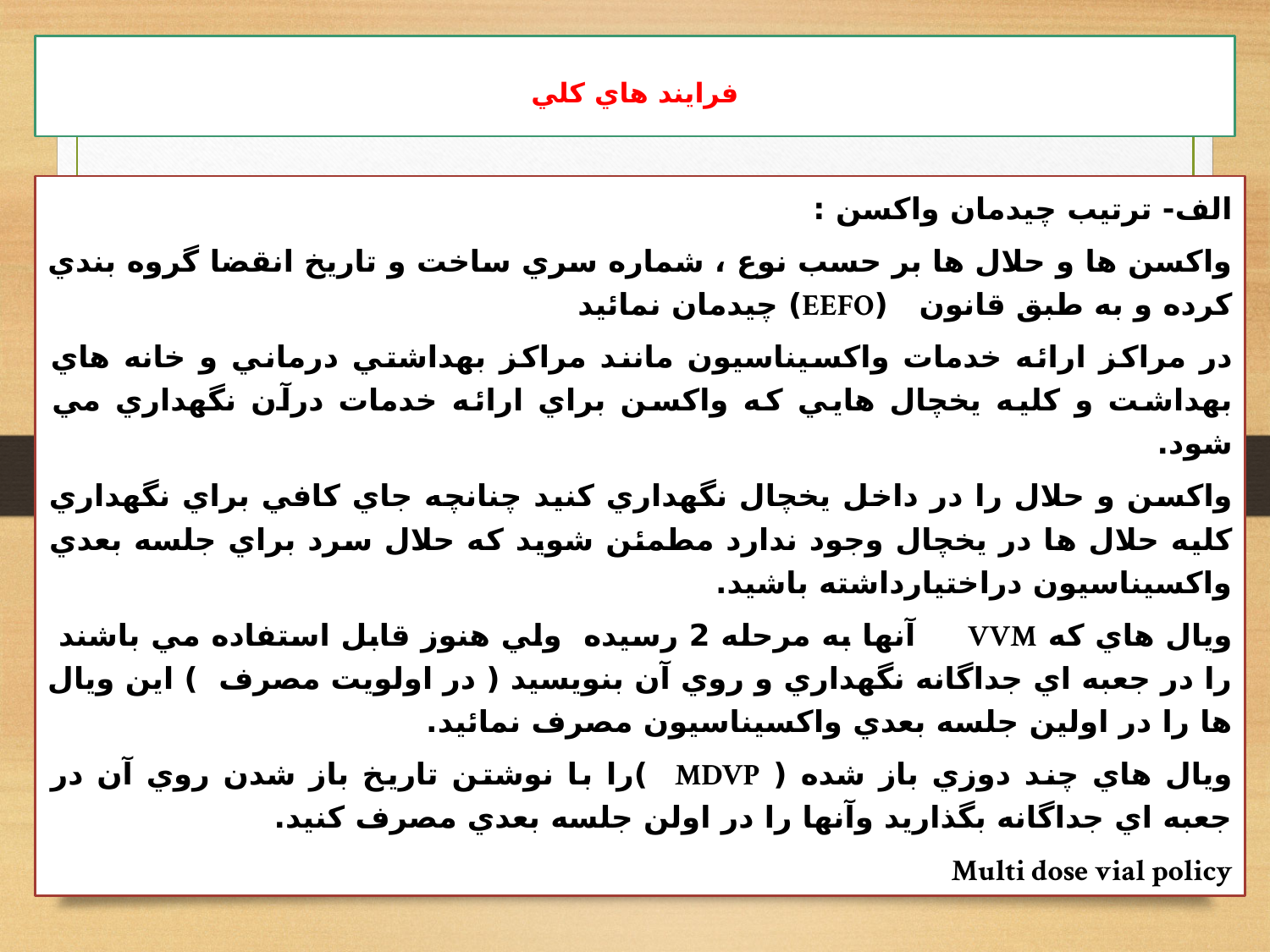

# فرايند هاي كلي
الف- ترتيب چيدمان واكسن :
واكسن ها و حلال ها بر حسب نوع ، شماره سري ساخت و تاريخ انقضا گروه بندي كرده و به طبق قانون   (EEFO) چيدمان نمائيد
در مراكز ارائه خدمات واكسيناسيون مانند مراكز بهداشتي درماني و خانه هاي بهداشت و كليه يخچال هايي كه واكسن براي ارائه خدمات درآن نگهداري مي شود.
واكسن و حلال را در داخل يخچال نگهداري كنيد چنانچه جاي كافي براي نگهداري كليه حلال ها در يخچال وجود ندارد مطمئن شويد كه حلال سرد براي جلسه بعدي واكسيناسيون دراختيارداشته باشيد.
ويال هاي كه VVM     آنها به مرحله 2 رسيده  ولي هنوز قابل استفاده مي باشند  را در جعبه اي جداگانه نگهداري و روي آن بنويسيد ( در اولويت مصرف  ) اين ويال ها را در اولين جلسه بعدي واكسيناسيون مصرف نمائيد.
ويال هاي چند دوزي باز شده ( MDVP  )را با نوشتن تاريخ باز شدن روي آن در جعبه اي جداگانه بگذاريد وآنها را در اولن جلسه بعدي مصرف كنيد.
Multi dose vial policy